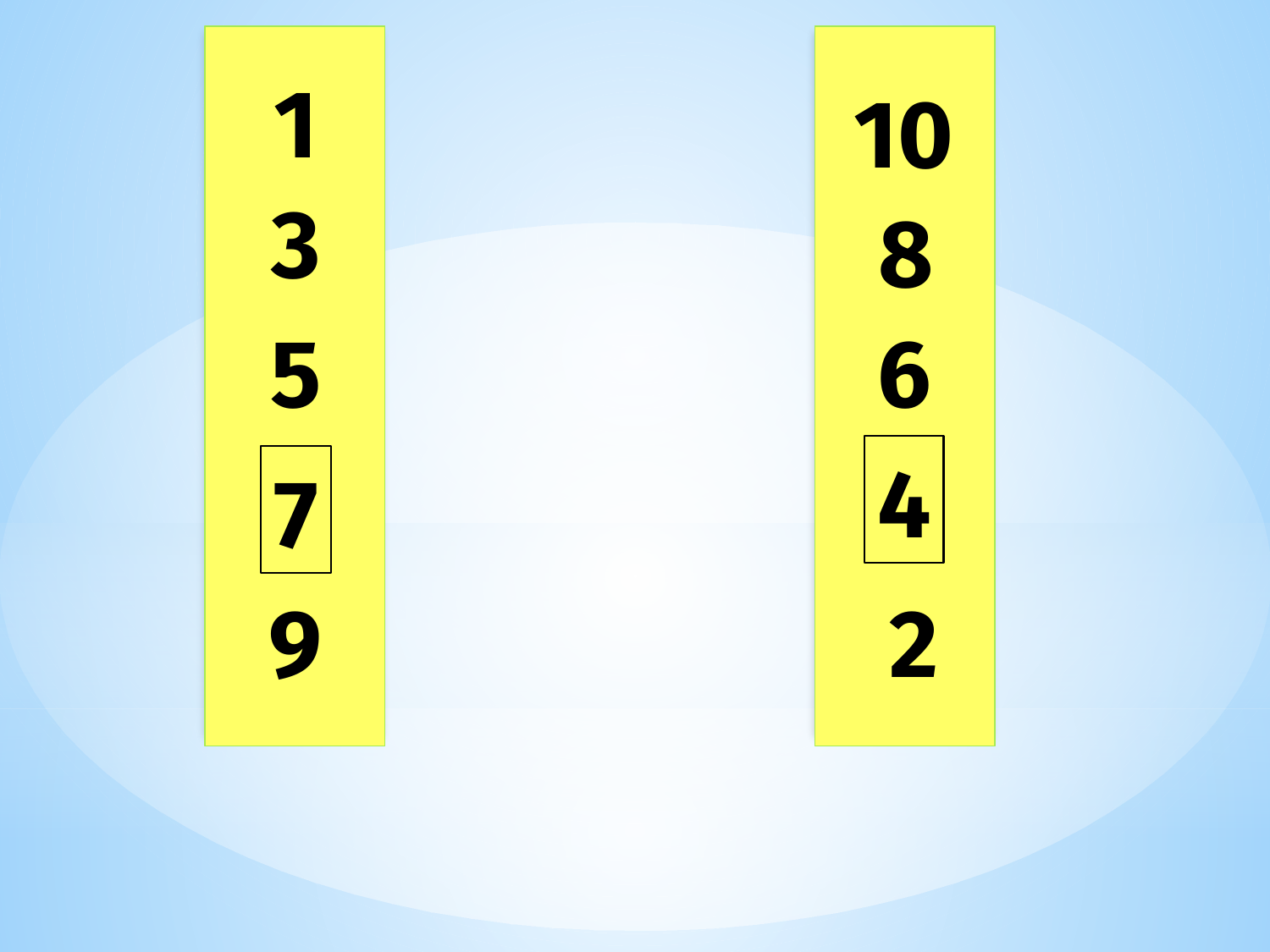

1
10
3
8
5
6
4
7
9
2